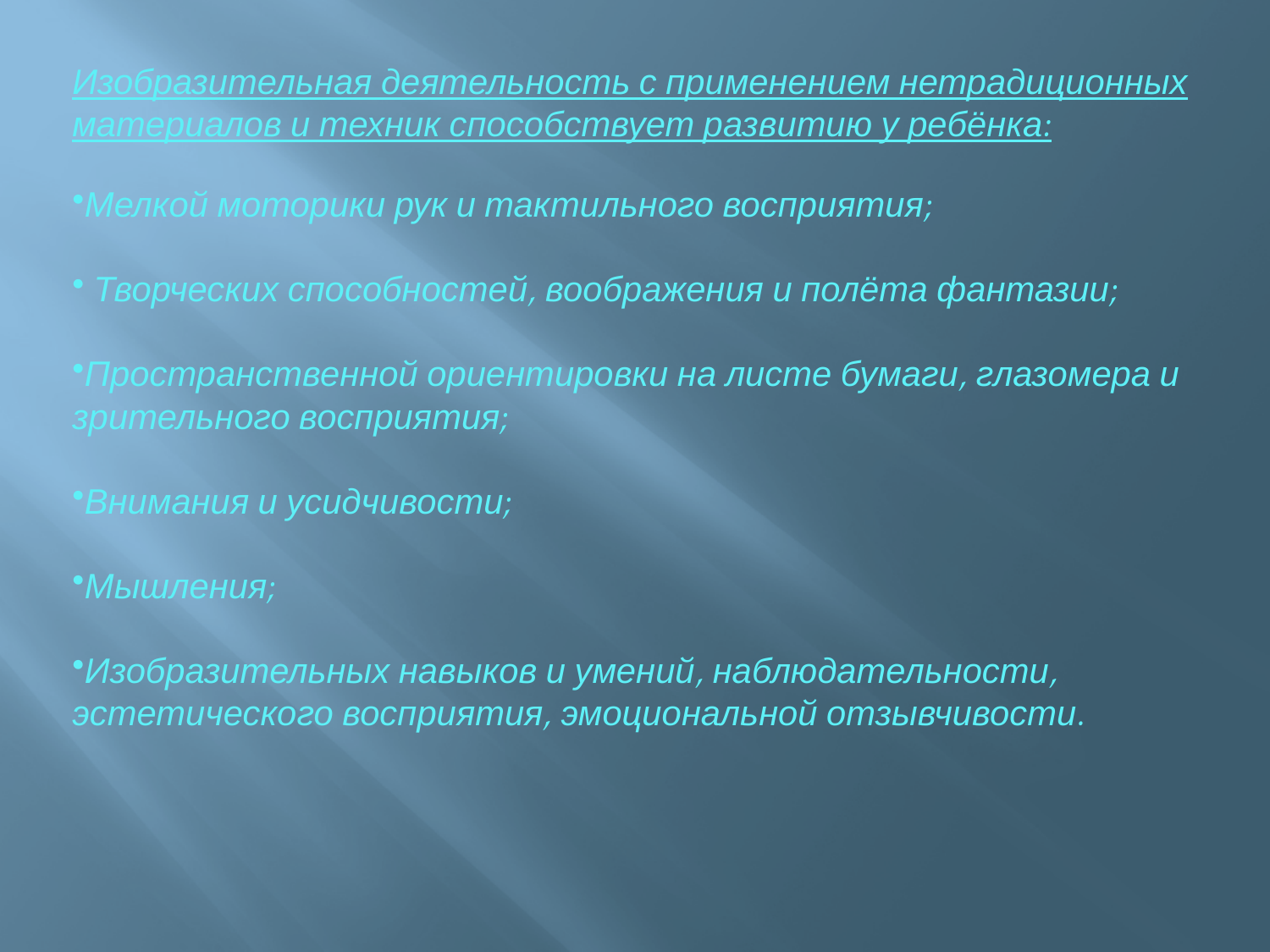

Изобразительная деятельность с применением нетрадиционных материалов и техник способствует развитию у ребёнка:

Мелкой моторики рук и тактильного восприятия;

 Творческих способностей, воображения и полёта фантазии;

Пространственной ориентировки на листе бумаги, глазомера и зрительного восприятия;

Внимания и усидчивости;

Мышления;

Изобразительных навыков и умений, наблюдательности, эстетического восприятия, эмоциональной отзывчивости.